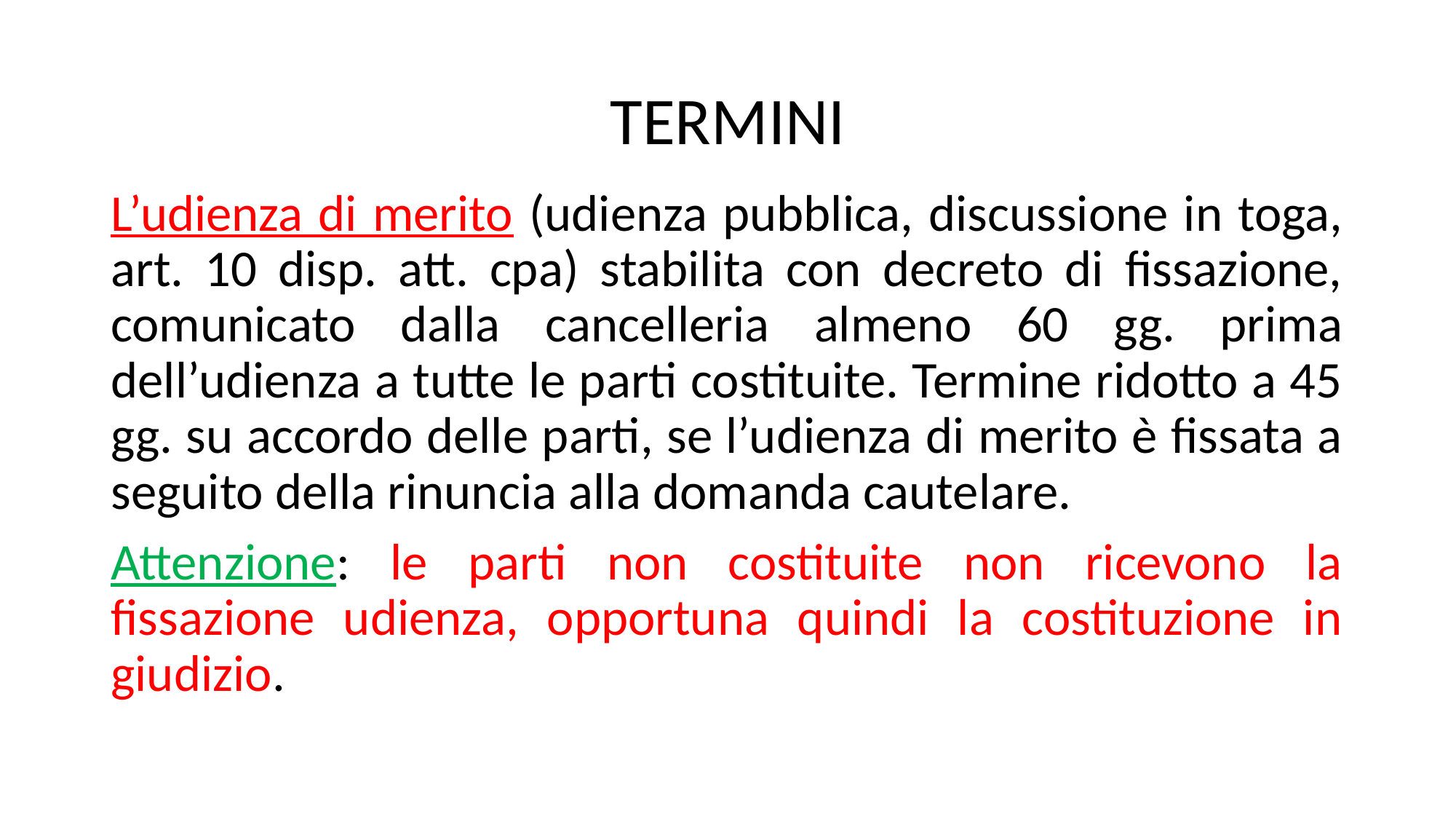

# TERMINI
L’udienza di merito (udienza pubblica, discussione in toga, art. 10 disp. att. cpa) stabilita con decreto di fissazione, comunicato dalla cancelleria almeno 60 gg. prima dell’udienza a tutte le parti costituite. Termine ridotto a 45 gg. su accordo delle parti, se l’udienza di merito è fissata a seguito della rinuncia alla domanda cautelare.
Attenzione: le parti non costituite non ricevono la fissazione udienza, opportuna quindi la costituzione in giudizio.